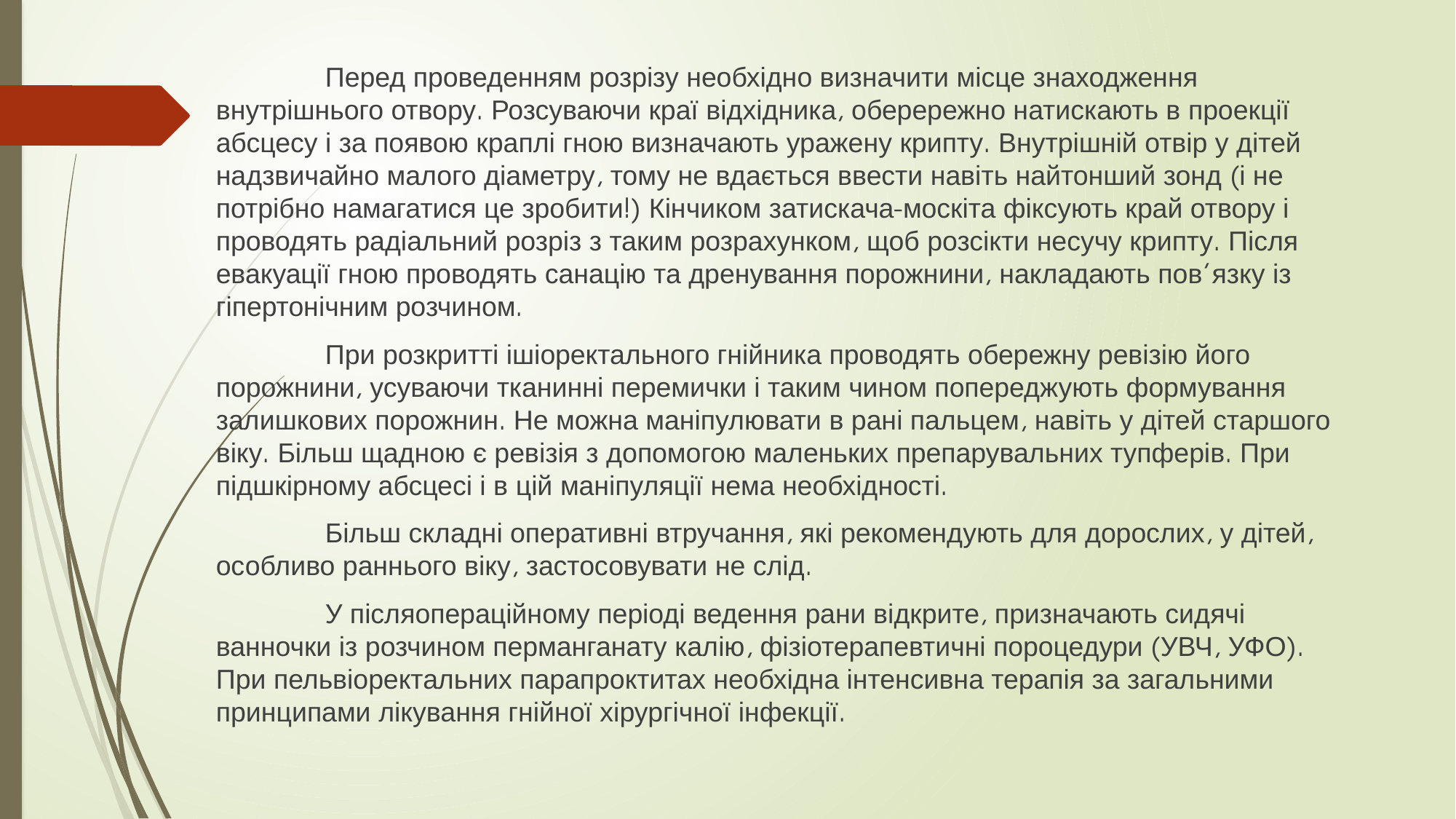

Перед проведенням розрізу необхідно визначити місце знаходження внутрішнього отвору. Розсуваючи краї відхідника, оберережно натискають в проекції абсцесу і за появою краплі гною визначають уражену крипту. Внутрішній отвір у дітей надзвичайно малого діаметру, тому не вдається ввести навіть найтонший зонд (і не потрібно намагатися це зробити!) Кінчиком затискача-москіта фіксують край отвору і проводять радіальний розріз з таким розрахунком, щоб розсікти несучу крипту. Після евакуації гною проводять санацію та дренування порожнини, накладають пов’язку із гіпертонічним розчином.
	При розкритті ішіоректального гнійника проводять обережну ревізію його порожнини, усуваючи тканинні перемички і таким чином попереджують формування залишкових порожнин. Не можна маніпулювати в рані пальцем, навіть у дітей старшого віку. Більш щадною є ревізія з допомогою маленьких препарувальних тупферів. При підшкірному абсцесі і в цій маніпуляції нема необхідності.
	Більш складні оперативні втручання, які рекомендують для дорослих, у дітей, особливо раннього віку, застосовувати не слід.
	У післяопераційному періоді ведення рани відкрите, призначають сидячі ванночки із розчином перманганату калію, фізіотерапевтичні пороцедури (УВЧ, УФО). При пельвіоректальних парапроктитах необхідна інтенсивна терапія за загальними принципами лікування гнійної хірургічної інфекції.